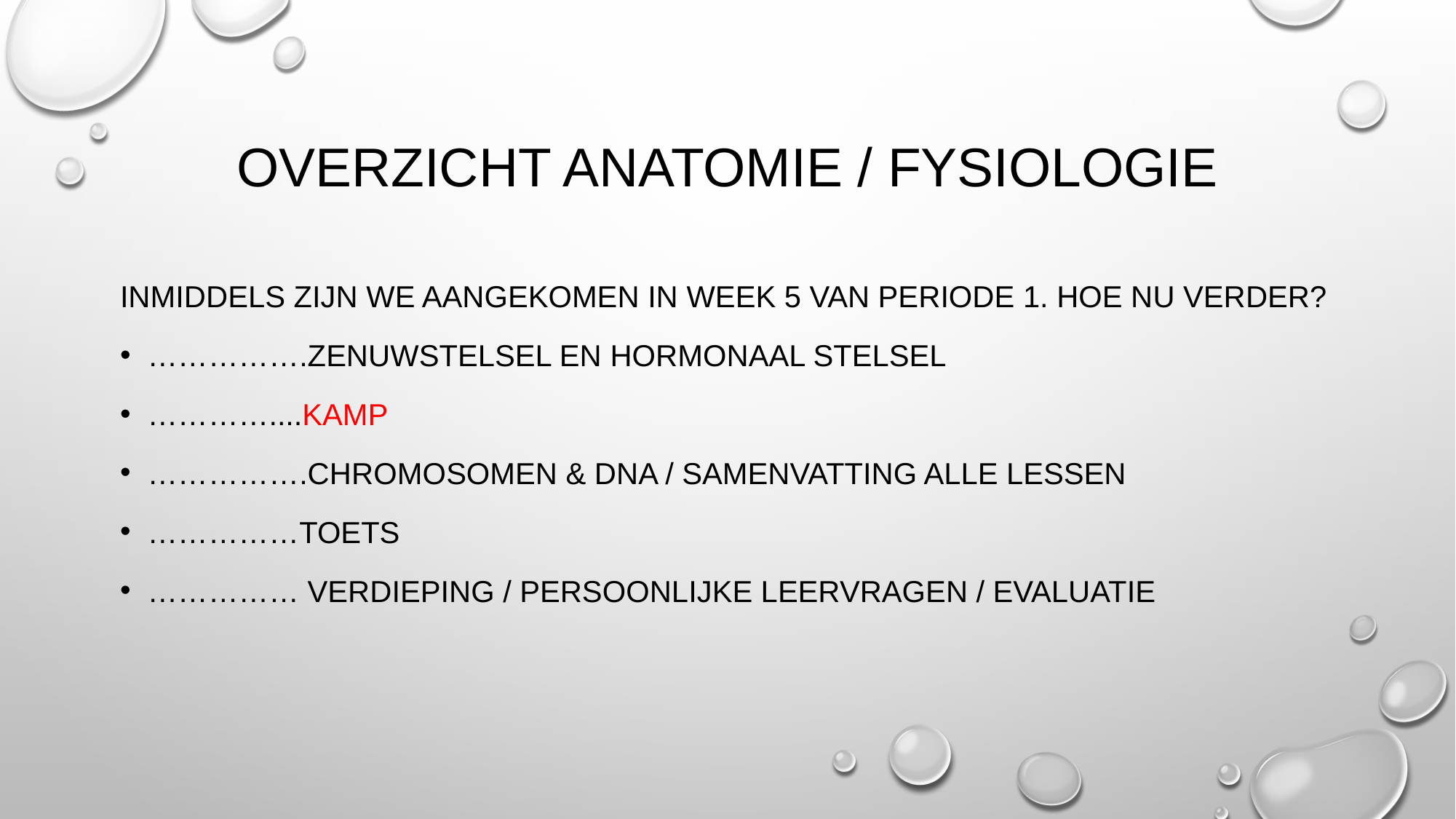

# Overzicht anatomie / fysiologie
Inmiddels zijn we aangekomen in week 5 van periode 1. Hoe nu verder?
…………….zenuwstelsel en hormonaal stelsel
…………....kamp
…………….Chromosomen & dna / samenvatting alle lessen
……………toets
…………… verdieping / persoonlijke leervragen / evaluatie